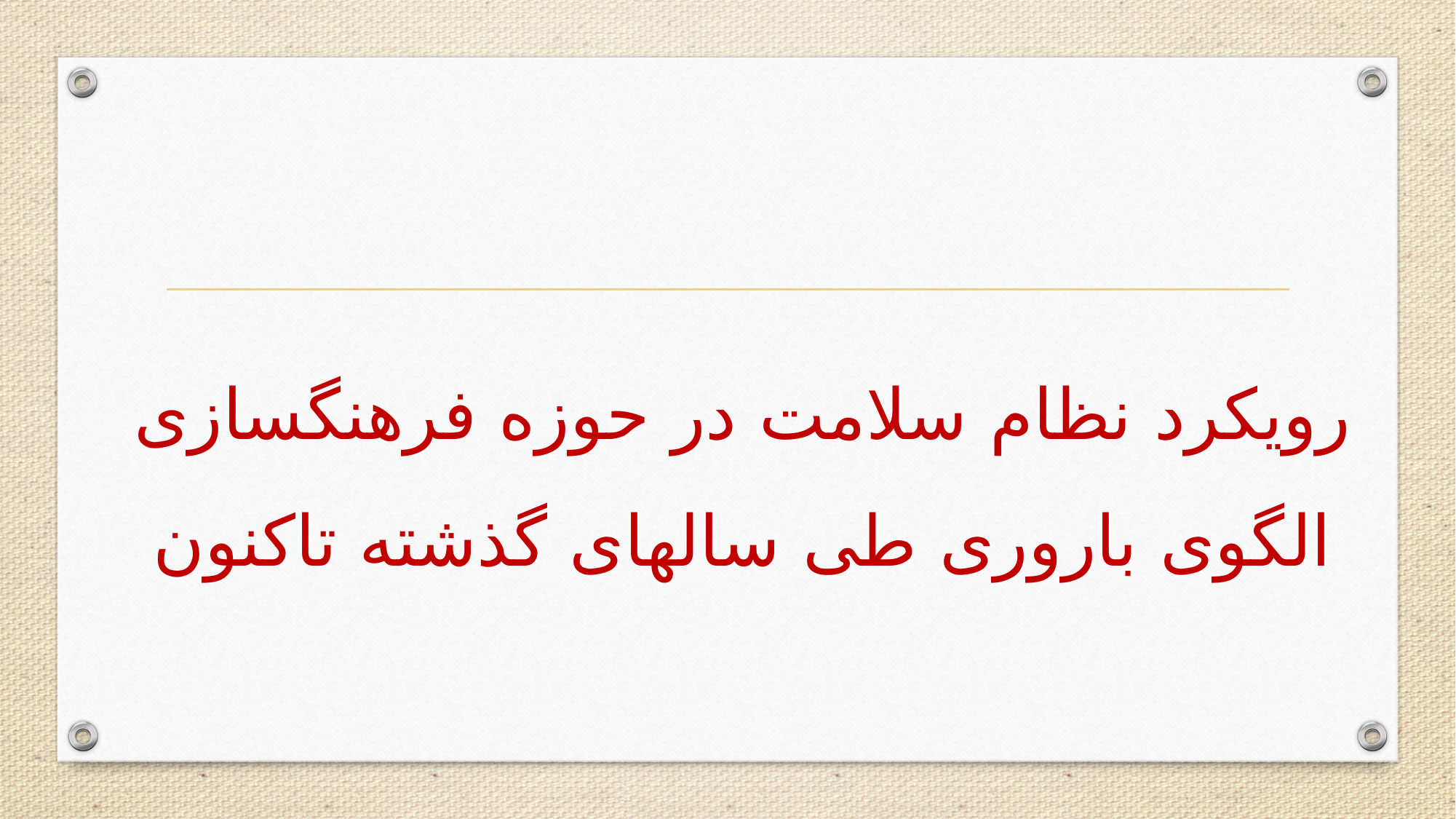

# رویکرد نظام سلامت در حوزه فرهنگسازی الگوی باروری طی سالهای گذشته تاکنون